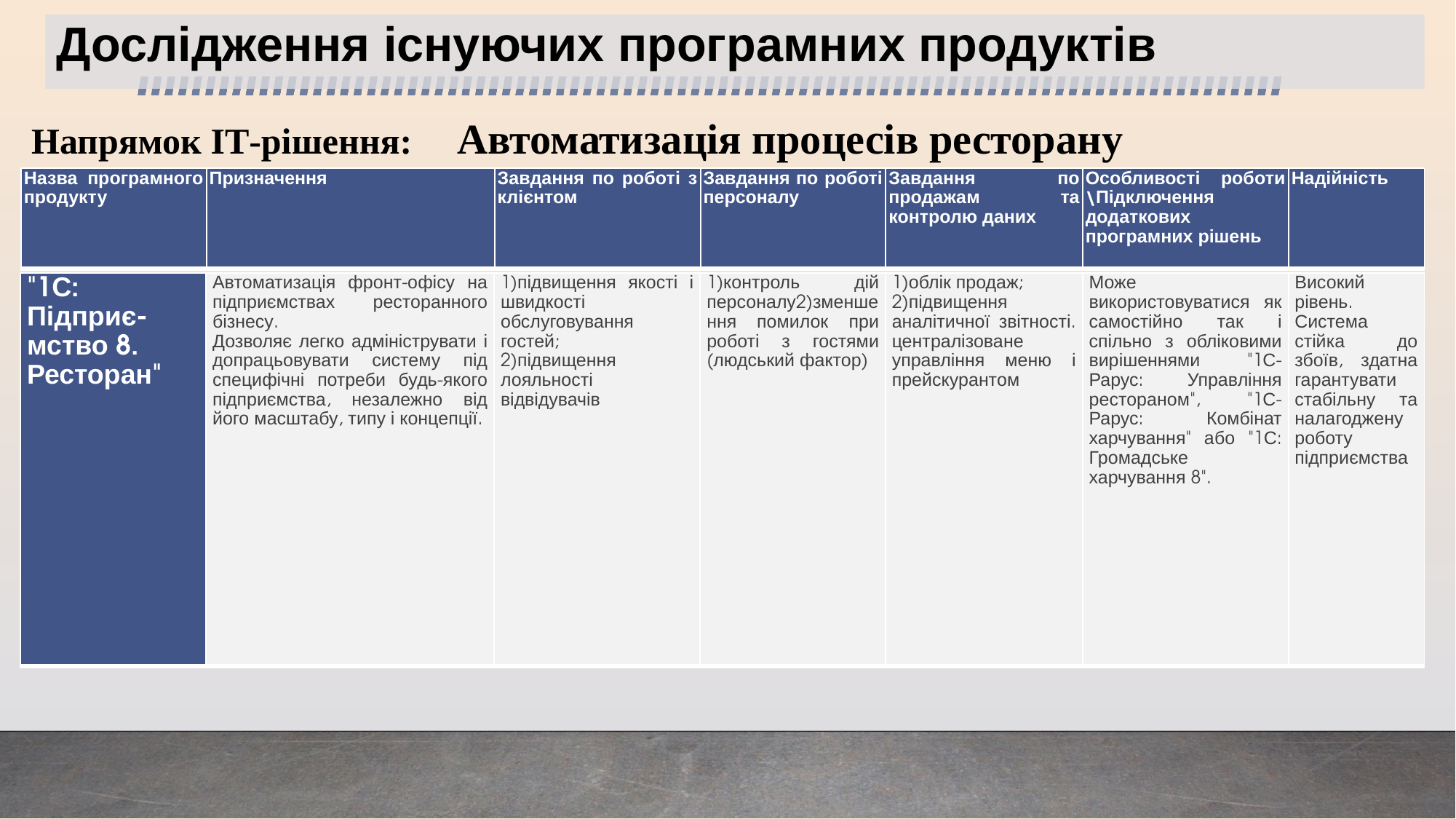

# Дослідження існуючих програмних продуктів
Напрямок IT-рішення:     Автоматизація процесів ресторану
| Назва програмного продукту | Призначення | Завдання по роботі з клієнтом | Завдання по роботі персоналу | Завдання по продажам та контролю даних | Особливості роботи \Підключення додаткових програмних рішень | Надійність |
| --- | --- | --- | --- | --- | --- | --- |
| "1С: Підприє-мство 8. Ресторан" | Автоматизація фронт-офісу на підприємствах ресторанного бізнесу. Дозволяє легко адмініструвати і допрацьовувати систему під специфічні потреби будь-якого підприємства, незалежно від його масштабу, типу і концепції. | 1)підвищення якості і швидкості обслуговування гостей; 2)підвищення лояльності відвідувачів | 1)контроль дій персоналу2)зменшення помилок при роботі з гостями (людський фактор) | 1)облік продаж; 2)підвищення аналітичної звітності. централізоване управління меню і прейскурантом | Може використовуватися як самостійно так і спільно з обліковими вирішеннями "1С-Рарус: Управління рестораном", "1С-Рарус: Комбінат харчування" або "1С: Громадське харчування 8". | Високий рівень. Система стійка до збоїв, здатна гарантувати стабільну та налагоджену роботу підприємства |
| --- | --- | --- | --- | --- | --- | --- |